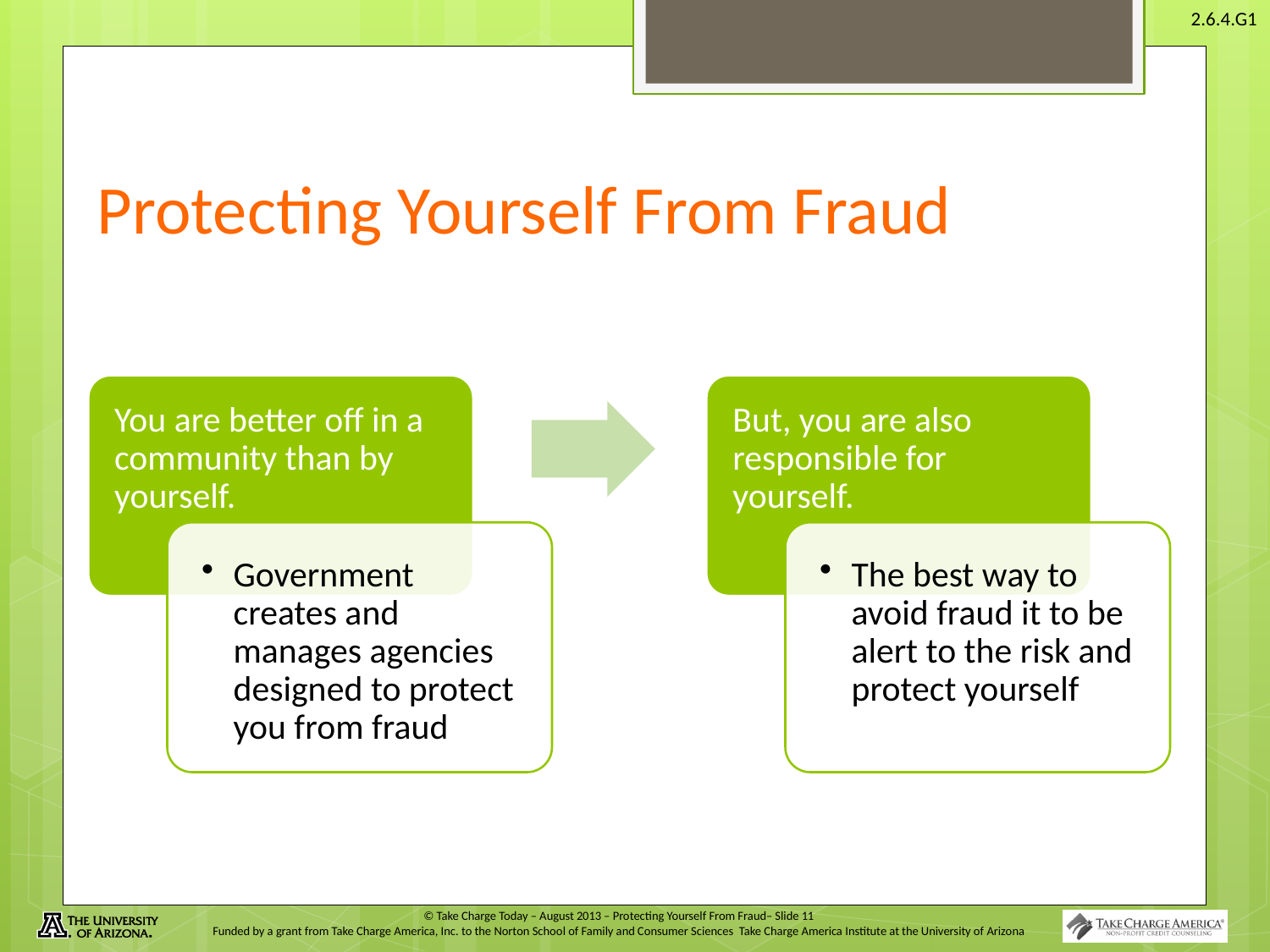

# Protecting Yourself From Fraud
You are better off in a community than by yourself.
Government creates and manages agencies designed to protect you from fraud

But, you are also responsible for yourself.
The best way to avoid fraud it to be alert to the risk and protect yourself